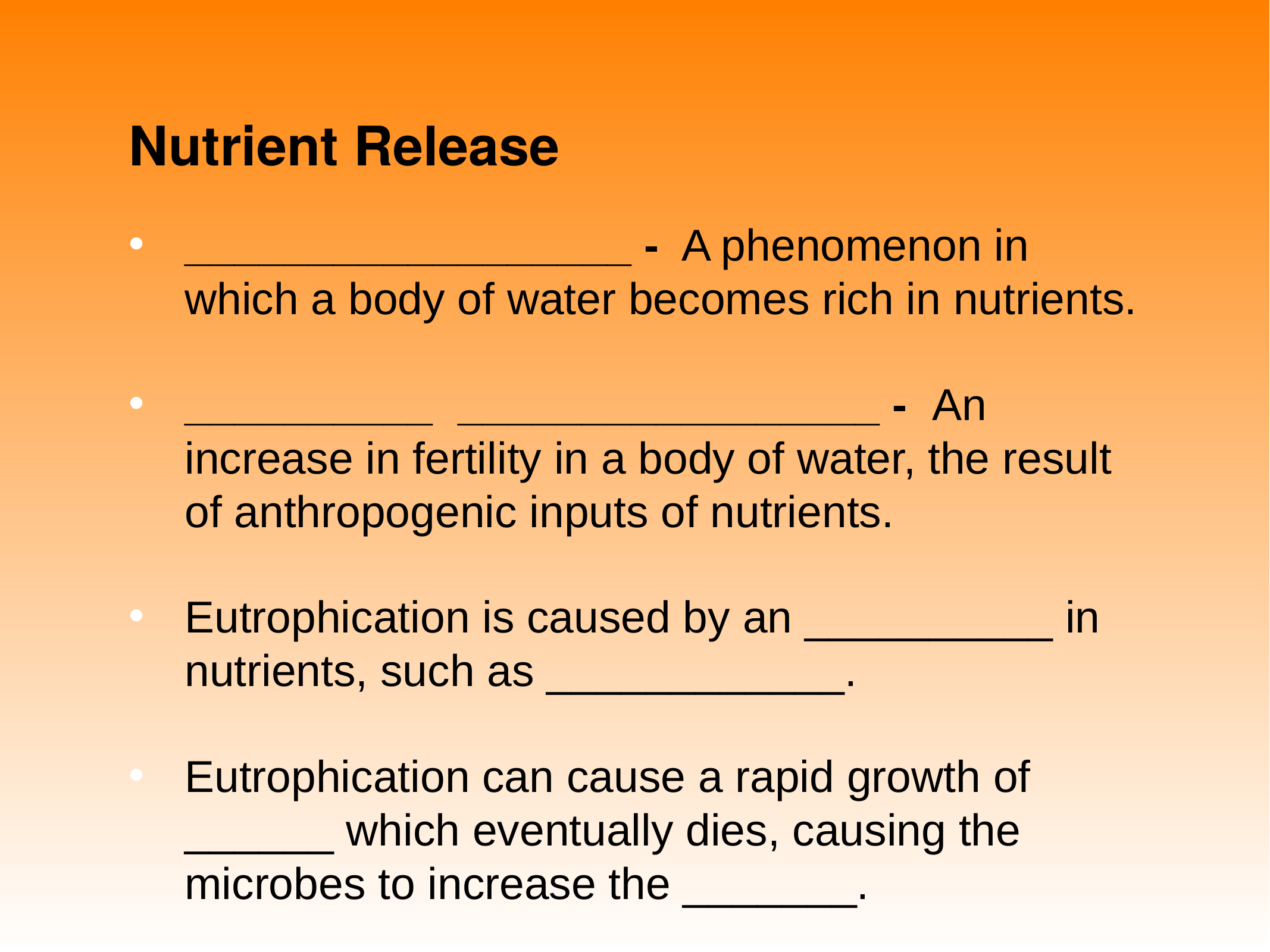

# Nutrient Release
__________________ -  A phenomenon in which a body of water becomes rich in nutrients.
__________  _________________ -  An increase in fertility in a body of water, the result of anthropogenic inputs of nutrients.
Eutrophication is caused by an __________ in nutrients, such as ____________.
Eutrophication can cause a rapid growth of ______ which eventually dies, causing the microbes to increase the _______.